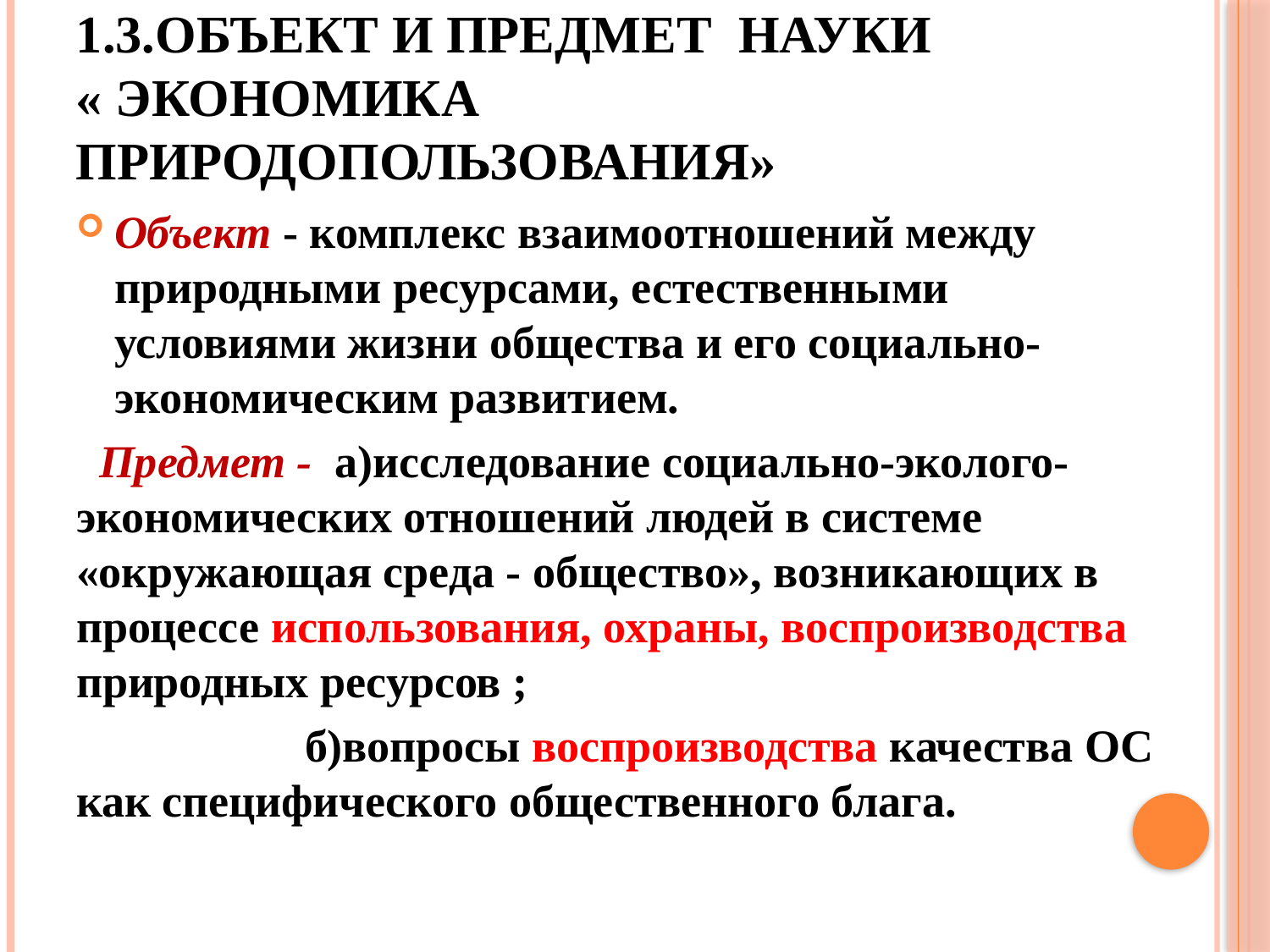

# 1.3.Объект и предмет  науки « Экономика природопользования»
Объект - комплекс взаимоотношений между природными ресурсами, естественными условиями жизни общества и его социально-экономическим развитием.
  Предмет -  а)исследование социально-эколого-экономических отношений людей в системе «окружающая среда - общество», возникающих в процессе использования, охраны, воспроизводства природных ресурсов ;
                    б)вопросы воспроизводства качества ОС как специфического общественного блага.